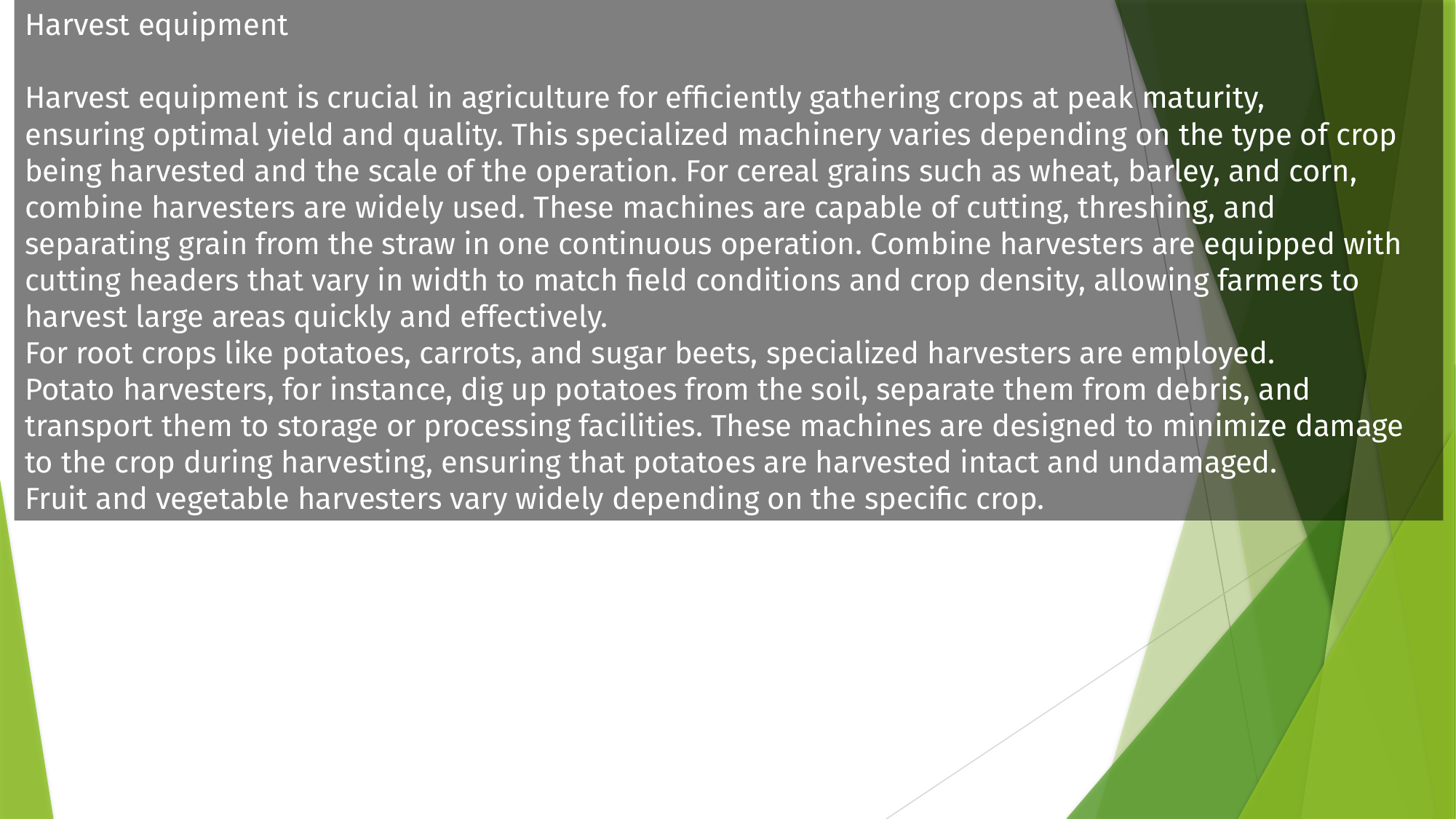

Harvest equipment

Harvest equipment is crucial in agriculture for efficiently gathering crops at peak maturity,
ensuring optimal yield and quality. This specialized machinery varies depending on the type of crop
being harvested and the scale of the operation. For cereal grains such as wheat, barley, and corn,
combine harvesters are widely used. These machines are capable of cutting, threshing, and
separating grain from the straw in one continuous operation. Combine harvesters are equipped with
cutting headers that vary in width to match field conditions and crop density, allowing farmers to
harvest large areas quickly and effectively.
For root crops like potatoes, carrots, and sugar beets, specialized harvesters are employed.
Potato harvesters, for instance, dig up potatoes from the soil, separate them from debris, and
transport them to storage or processing facilities. These machines are designed to minimize damage
to the crop during harvesting, ensuring that potatoes are harvested intact and undamaged.
Fruit and vegetable harvesters vary widely depending on the specific crop.